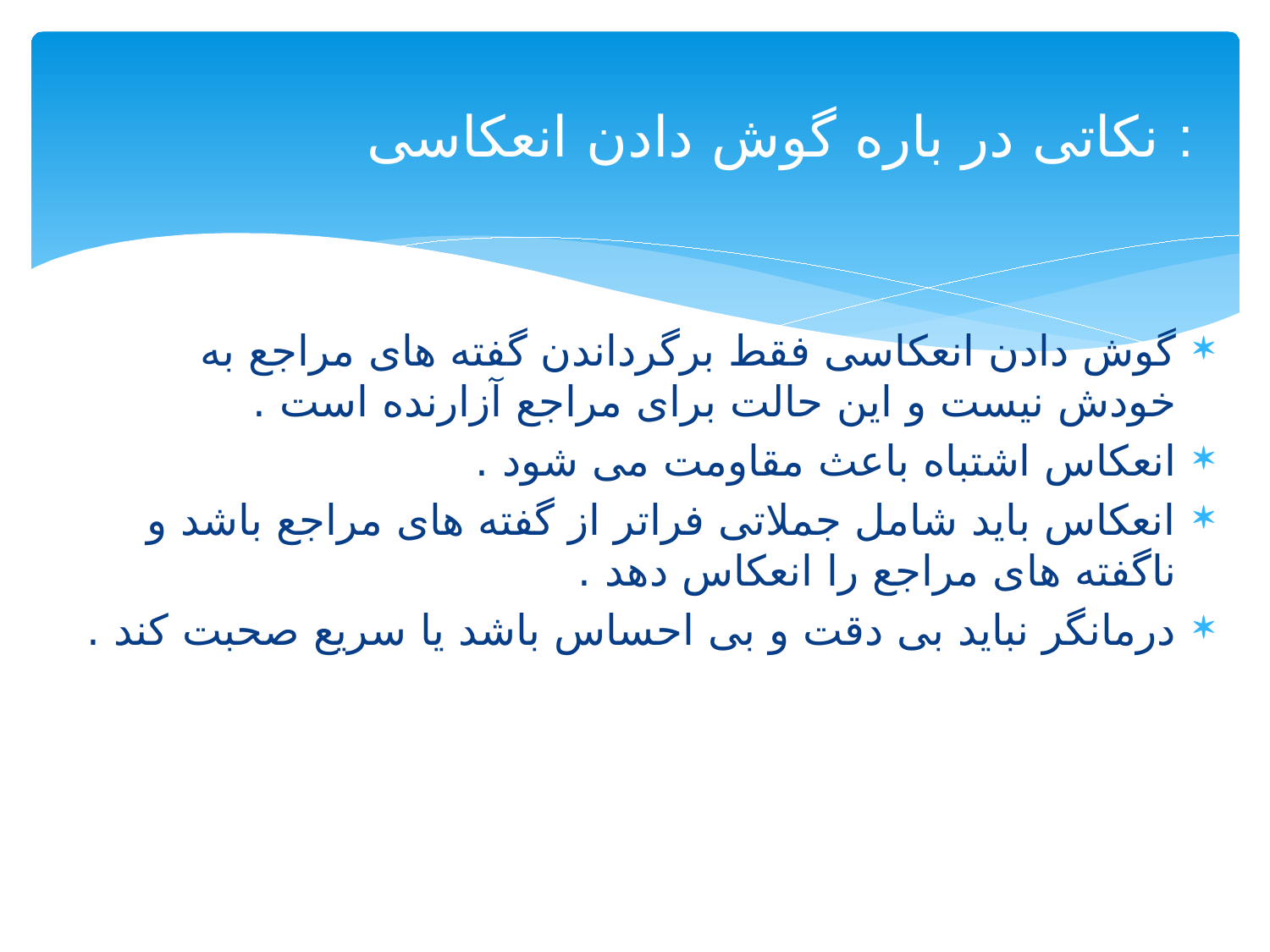

# نکاتی در باره گوش دادن انعکاسی :
گوش دادن انعکاسی فقط برگرداندن گفته های مراجع به خودش نیست و این حالت برای مراجع آزارنده است .
انعکاس اشتباه باعث مقاومت می شود .
انعکاس باید شامل جملاتی فراتر از گفته های مراجع باشد و ناگفته های مراجع را انعکاس دهد .
درمانگر نباید بی دقت و بی احساس باشد یا سریع صحبت کند .